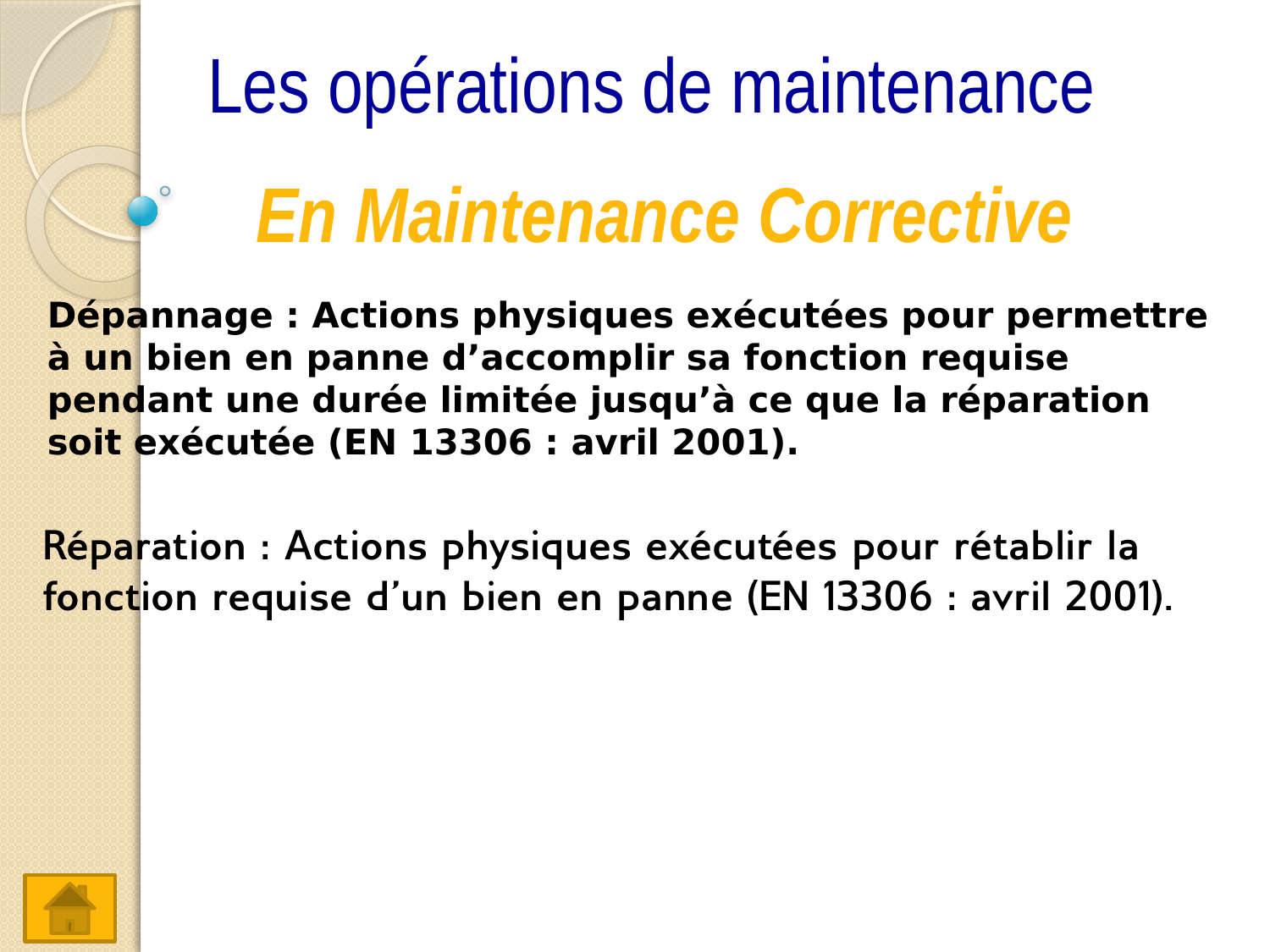

# Les opérations de maintenance
En Maintenance Corrective
Dépannage : Actions physiques exécutées pour permettre à un bien en panne d’accomplir sa fonction requise pendant une durée limitée jusqu’à ce que la réparation soit exécutée (EN 13306 : avril 2001).
Réparation : Actions physiques exécutées pour rétablir la fonction requise d’un bien en panne (EN 13306 : avril 2001).